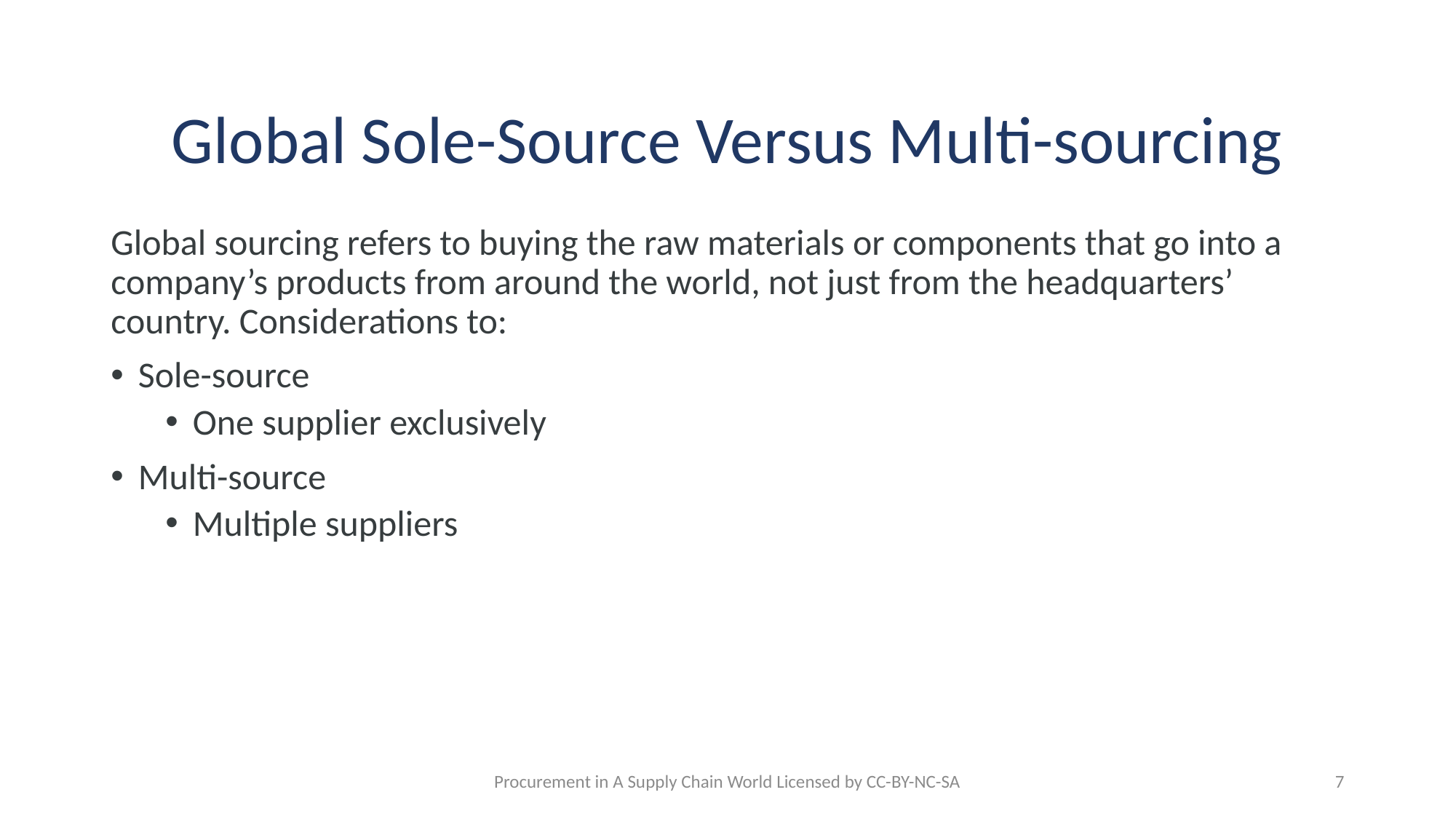

# Global Sole-Source Versus Multi-sourcing
Global sourcing refers to buying the raw materials or components that go into a company’s products from around the world, not just from the headquarters’ country. Considerations to:
Sole-source
One supplier exclusively
Multi-source
Multiple suppliers
Procurement in A Supply Chain World Licensed by CC-BY-NC-SA
7